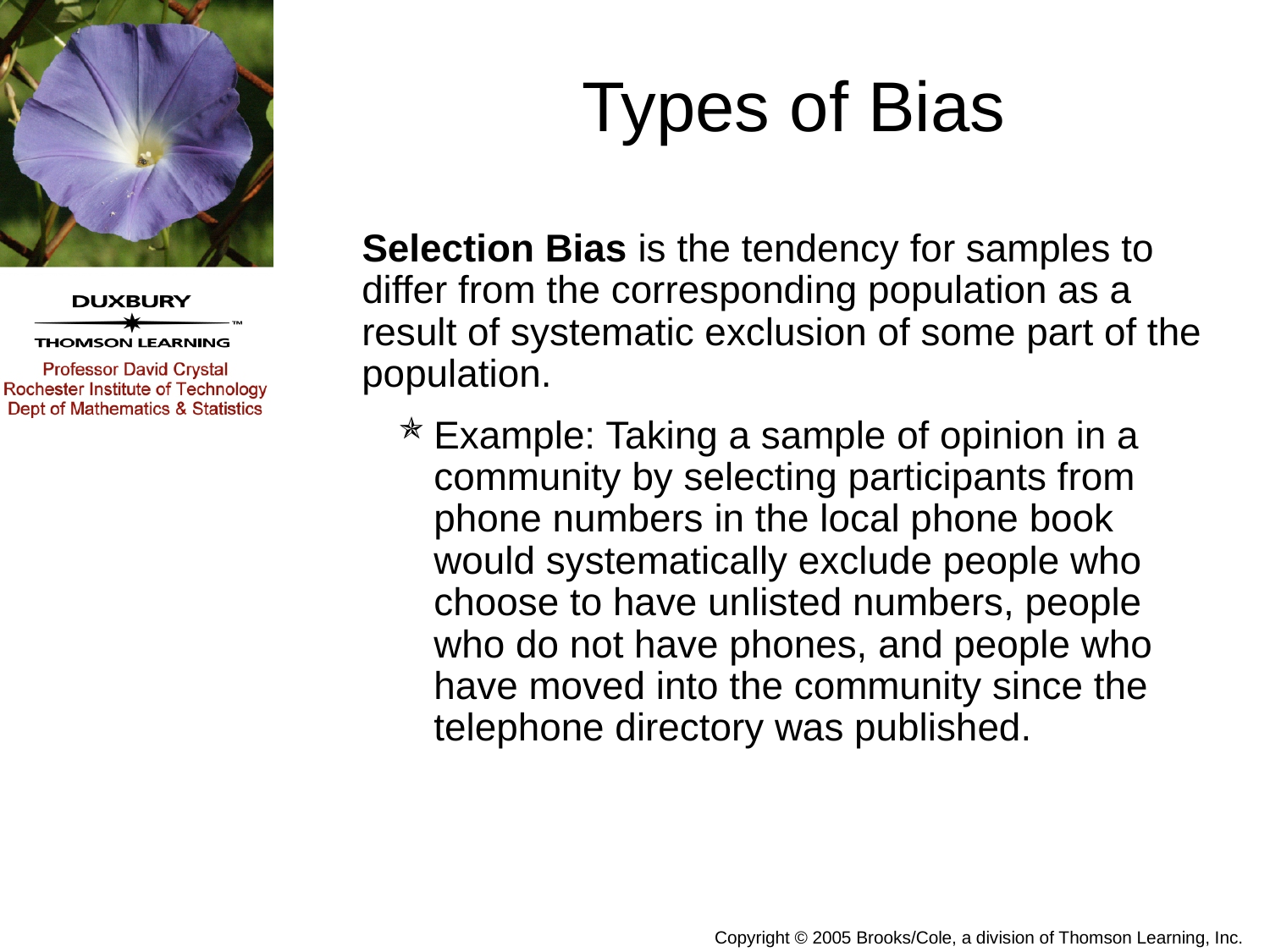

# Types of Bias
Selection Bias is the tendency for samples to differ from the corresponding population as a result of systematic exclusion of some part of the population.
Example: Taking a sample of opinion in a community by selecting participants from phone numbers in the local phone book would systematically exclude people who choose to have unlisted numbers, people who do not have phones, and people who have moved into the community since the telephone directory was published.